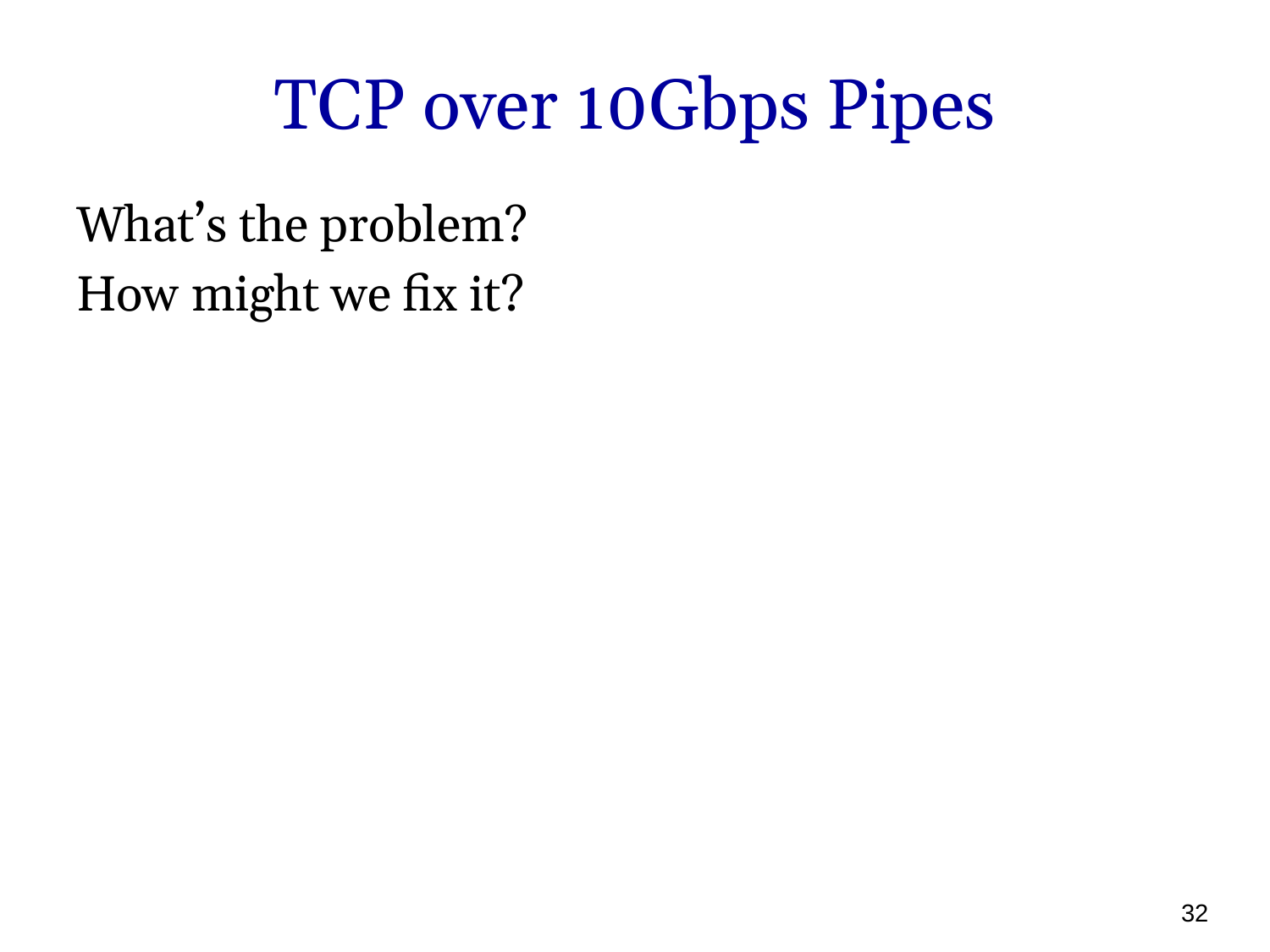

# TCP over 10Gbps Pipes
What’s the problem?
How might we fix it?
32